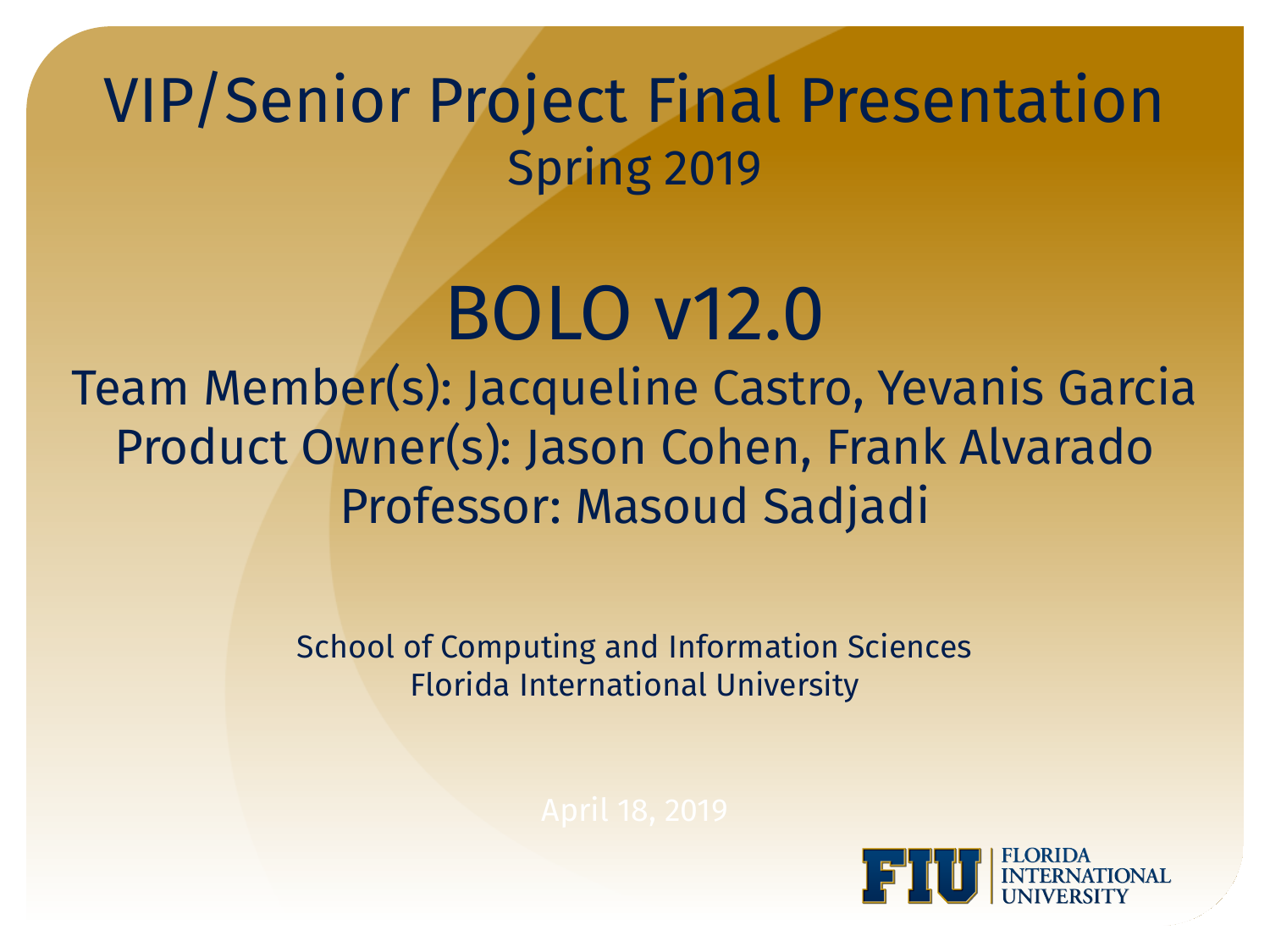

VIP/Senior Project Final Presentation
Spring 2019
# BOLO v12.0 Team Member(s): Jacqueline Castro, Yevanis Garcia Product Owner(s): Jason Cohen, Frank Alvarado Professor: Masoud Sadjadi School of Computing and Information Sciences Florida International University
April 18, 2019